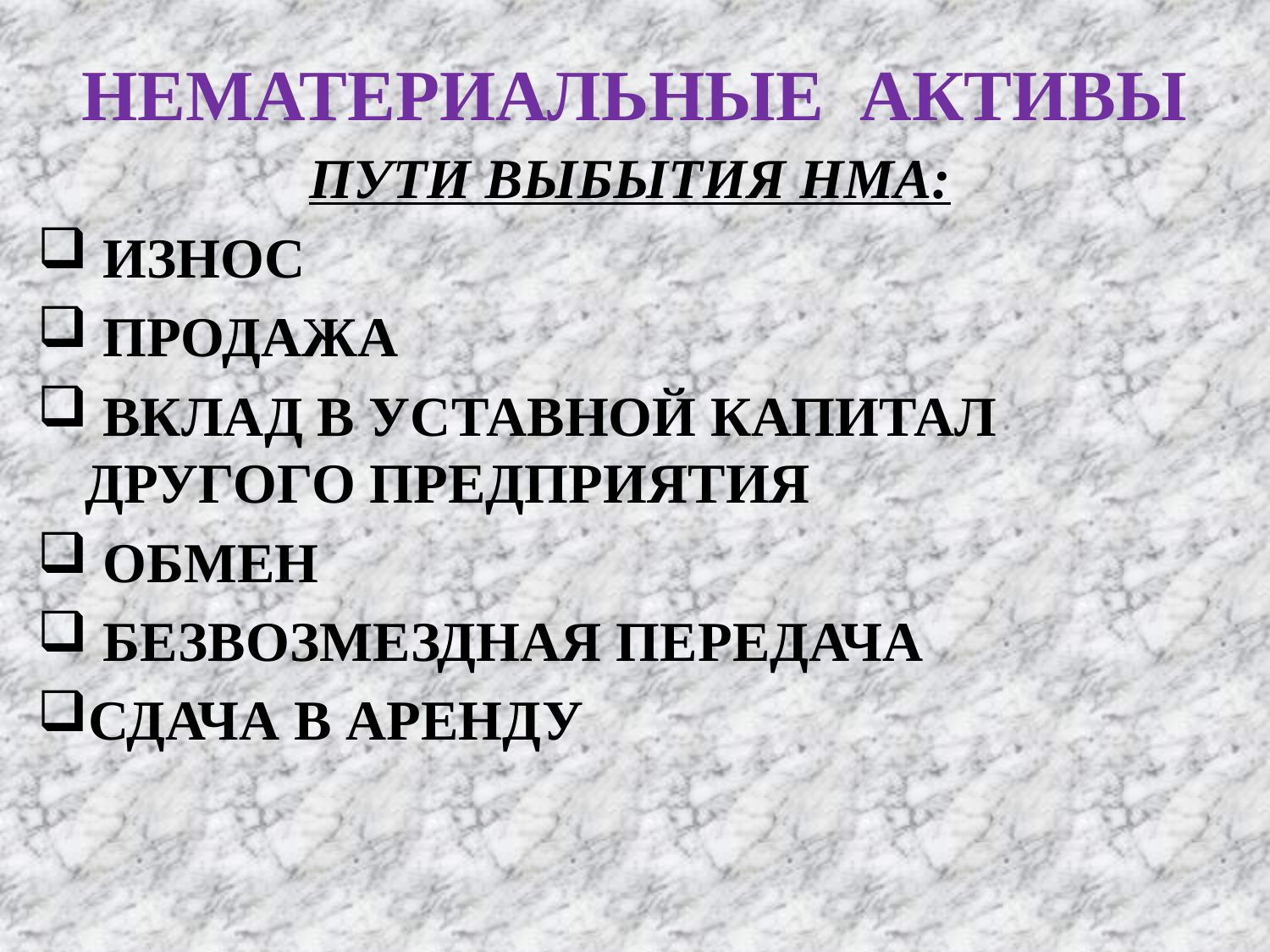

# НЕМАТЕРИАЛЬНЫЕ  АКТИВЫ
ПУТИ ВЫБЫТИЯ НМА:
 ИЗНОС
 ПРОДАЖА
 ВКЛАД В УСТАВНОЙ КАПИТАЛ ДРУГОГО ПРЕДПРИЯТИЯ
 ОБМЕН
 БЕЗВОЗМЕЗДНАЯ ПЕРЕДАЧА
СДАЧА В АРЕНДУ